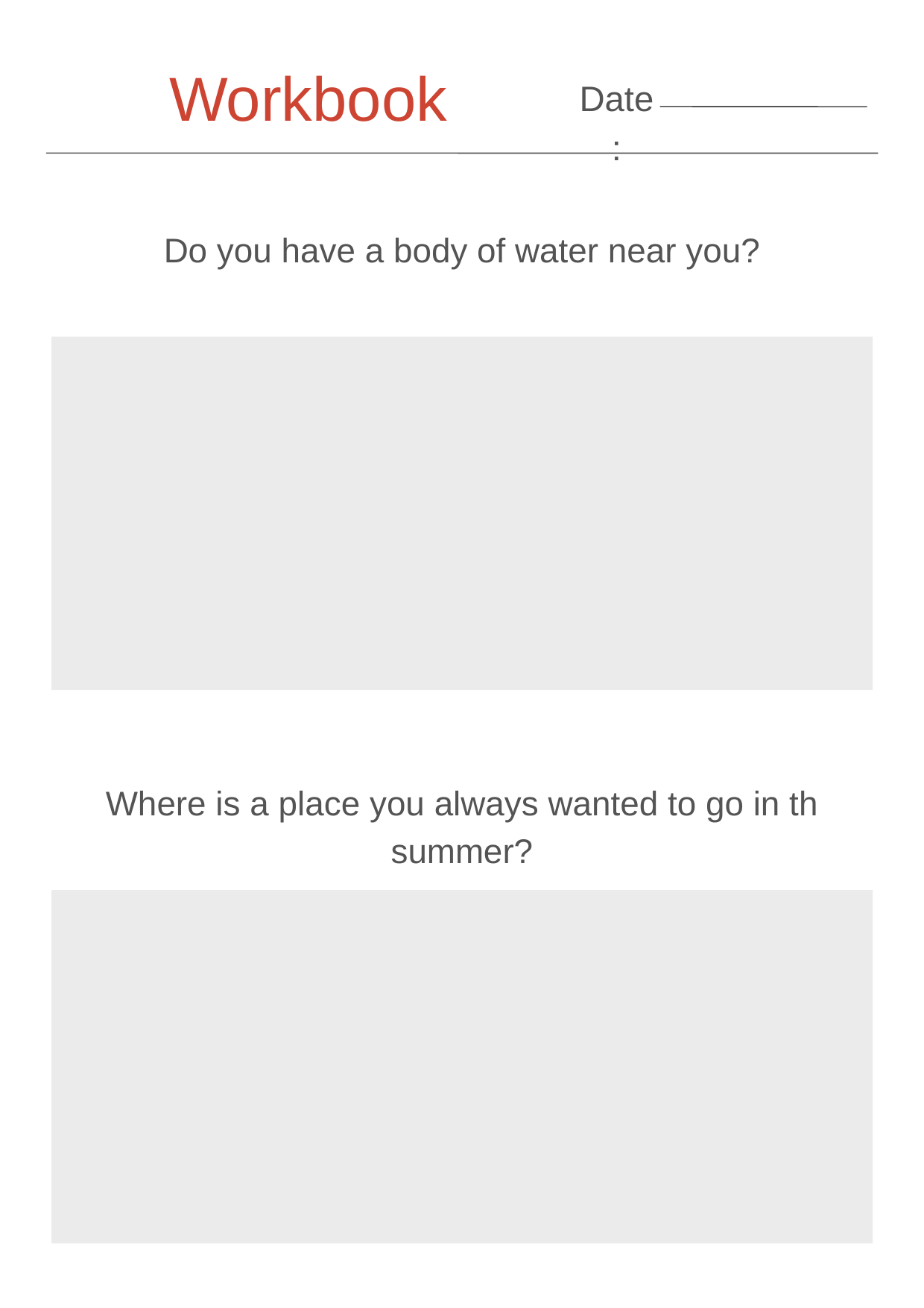

Workbook
Date:

Do you have a body of water near you?

Where is a place you always wanted to go in th summer?